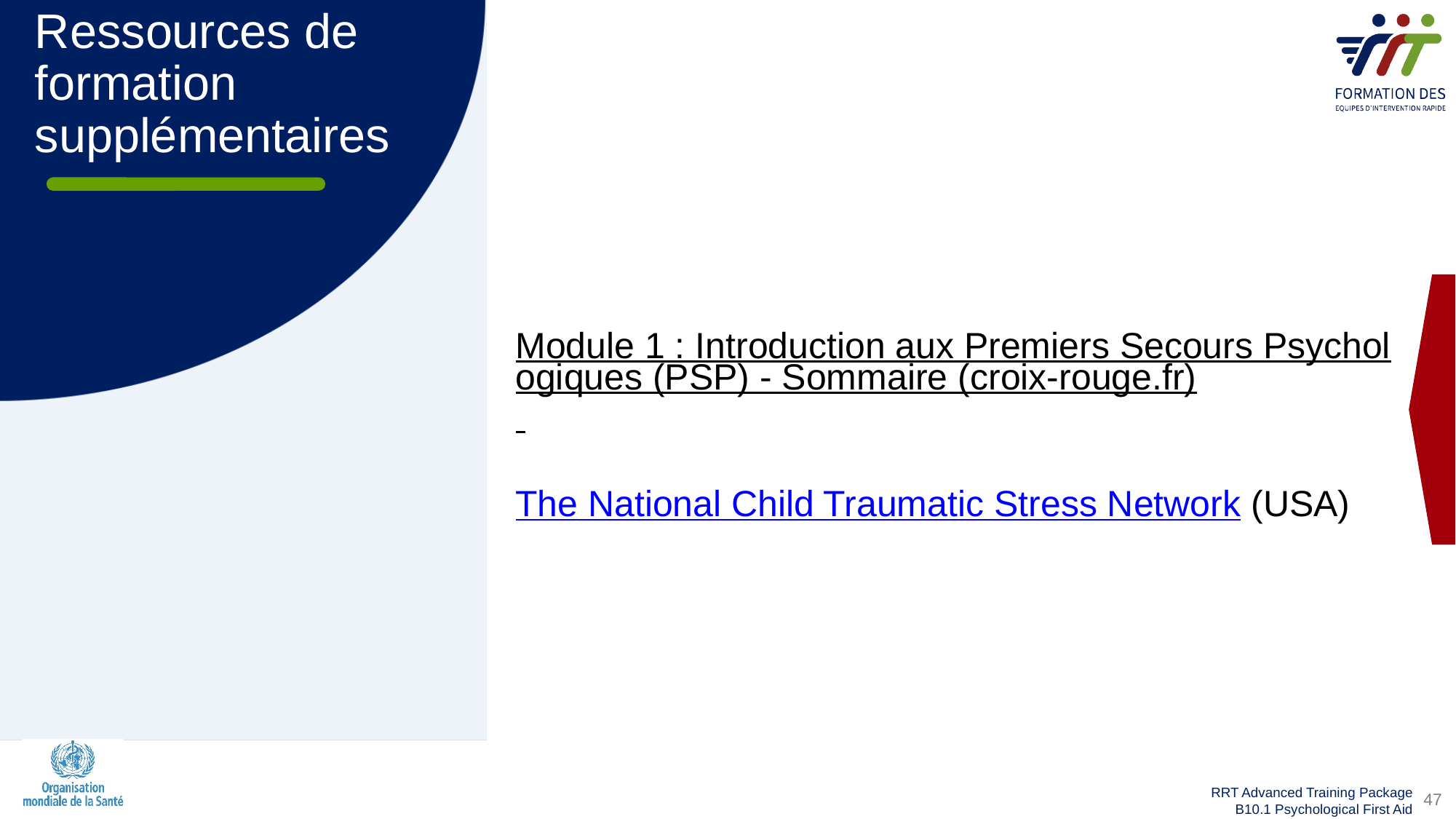

# Ressources de formation supplémentaires
Module 1 : Introduction aux Premiers Secours Psychologiques (PSP) - Sommaire (croix-rouge.fr)

The National Child Traumatic Stress Network (USA)